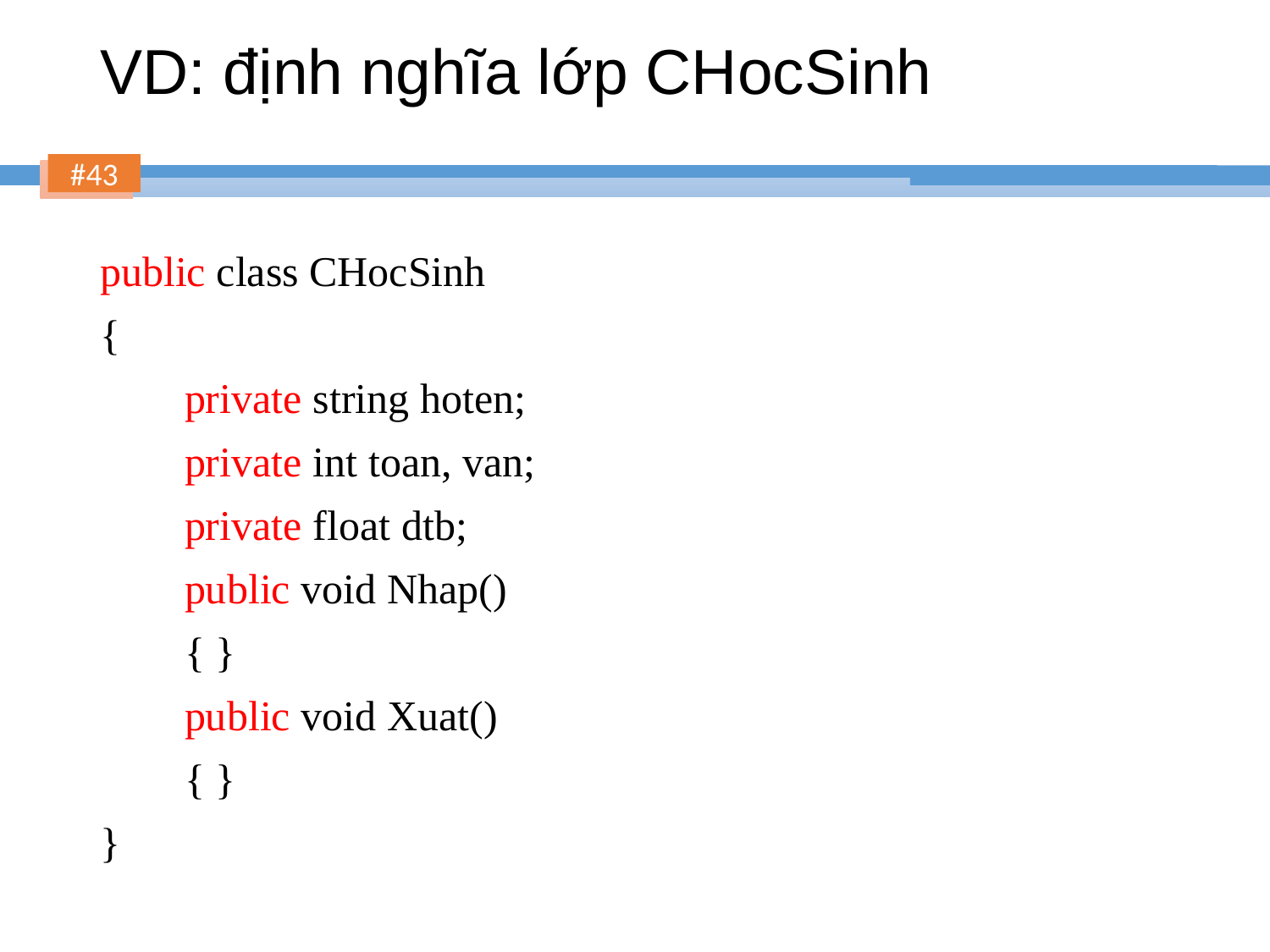

# VD: định nghĩa lớp CHocSinh

public class CHocSinh
{
        private string hoten;
        private int toan, van;
        private float dtb;
        public void Nhap()
        { }
        public void Xuat()
        { }
}
43